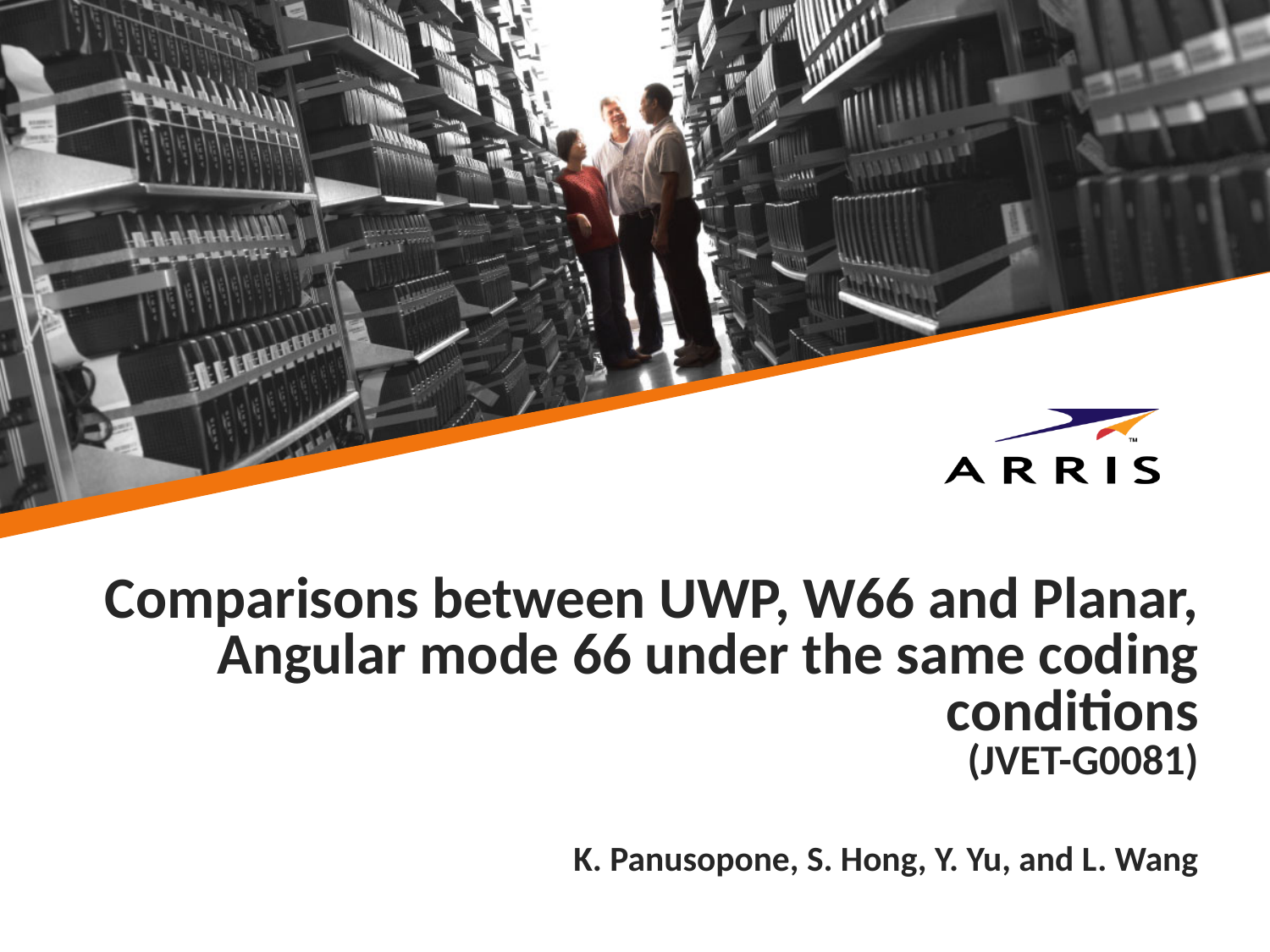

# Comparisons between UWP, W66 and Planar, Angular mode 66 under the same coding conditions (JVET-G0081) K. Panusopone, S. Hong, Y. Yu, and L. Wang